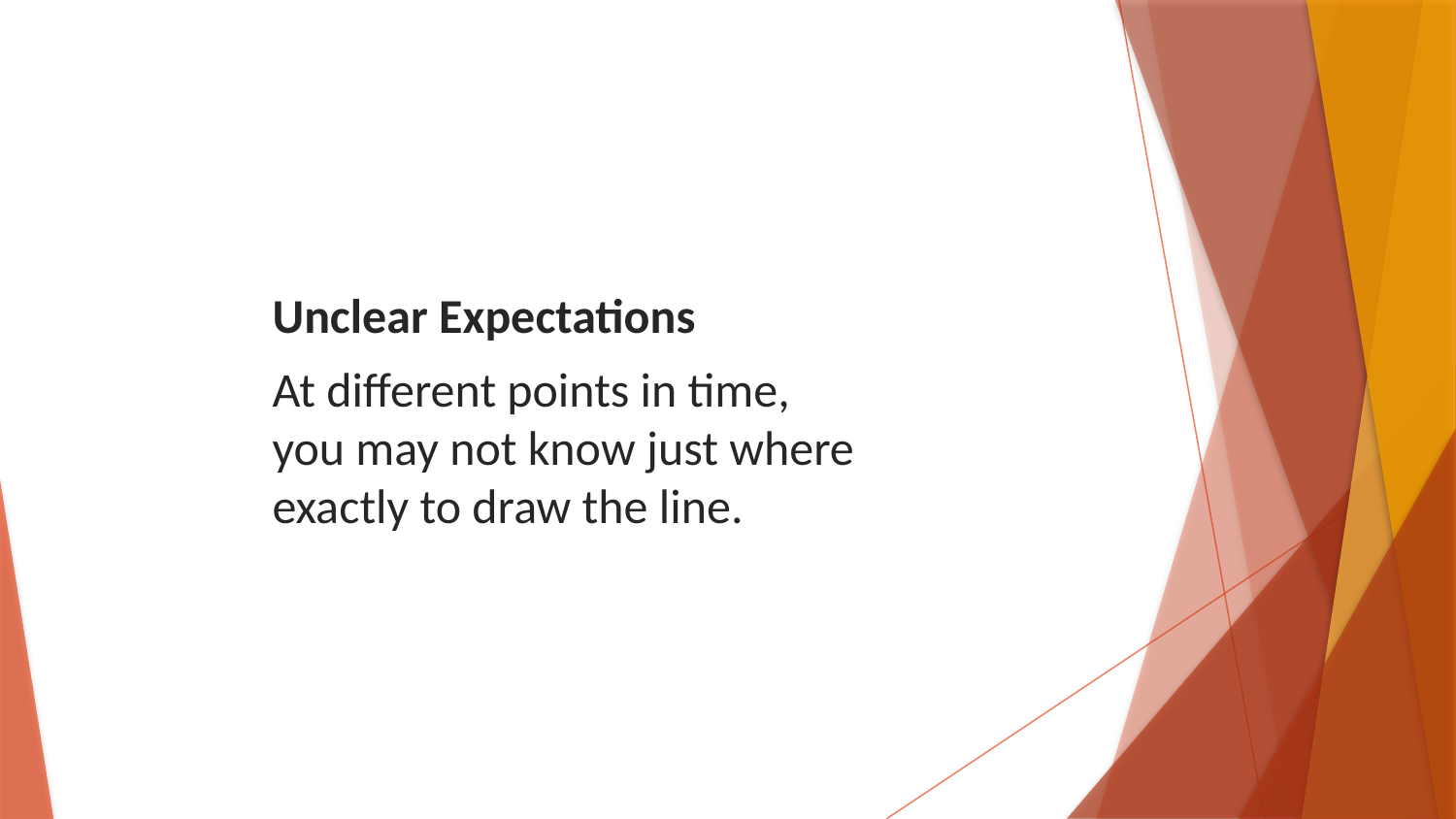

Unclear Expectations
At different points in time,
you may not know just where exactly to draw the line.